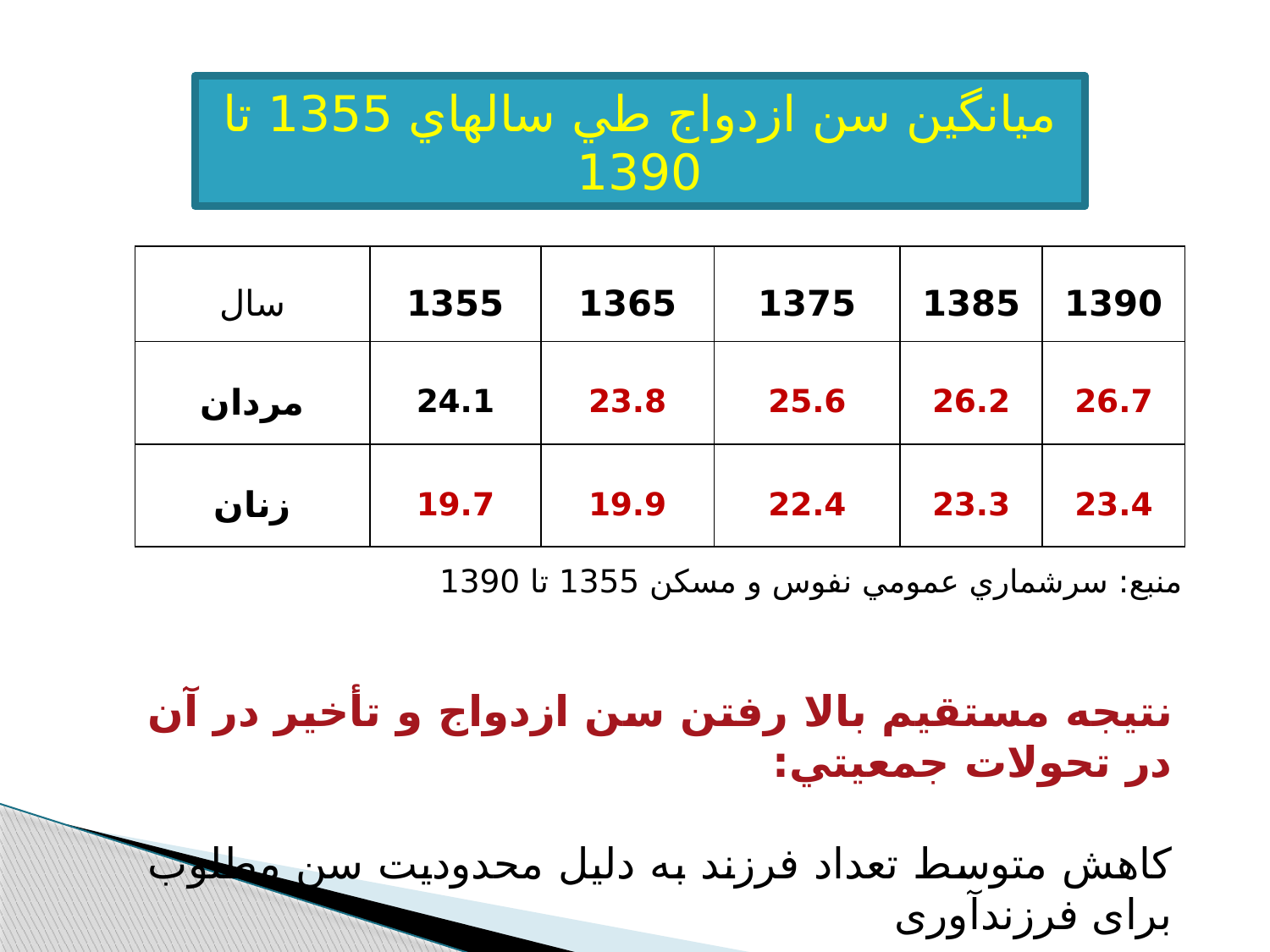

ميانگين سن ازدواج طي سالهاي 1355 تا 1390
| سال | 1355 | 1365 | 1375 | 1385 | 1390 |
| --- | --- | --- | --- | --- | --- |
| مردان | 24.1 | 23.8 | 25.6 | 26.2 | 26.7 |
| زنان | 19.7 | 19.9 | 22.4 | 23.3 | 23.4 |
منبع: سرشماري عمومي نفوس و مسکن 1355 تا 1390
نتیجه مستقيم بالا رفتن سن ازدواج و تأخیر در آن در تحولات جمعيتي:

کاهش متوسط تعداد فرزند به دلیل محدودیت سن مطلوب برای فرزندآوری